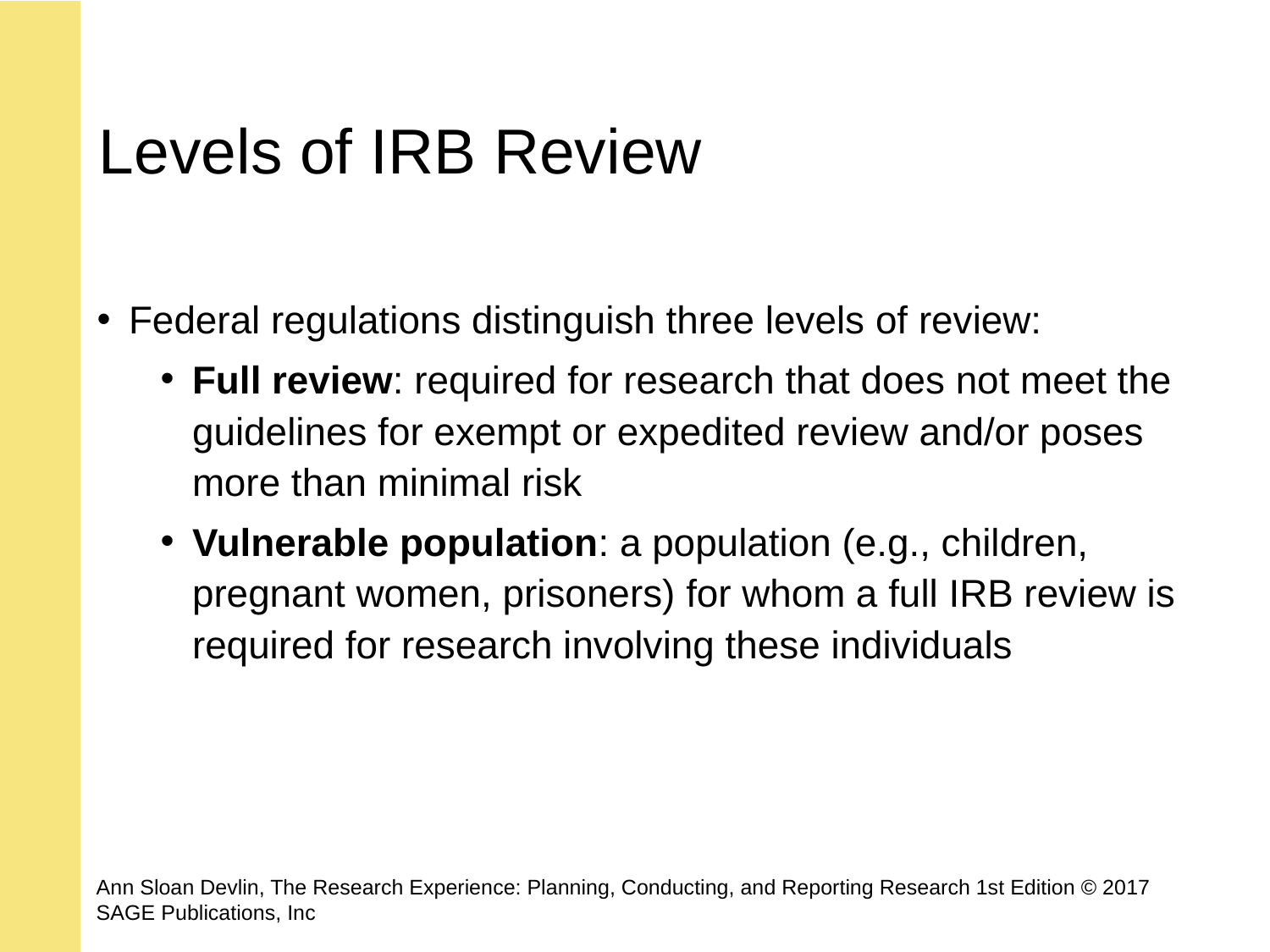

# Levels of IRB Review
Federal regulations distinguish three levels of review:
Full review: required for research that does not meet the guidelines for exempt or expedited review and/or poses more than minimal risk
Vulnerable population: a population (e.g., children, pregnant women, prisoners) for whom a full IRB review is required for research involving these individuals